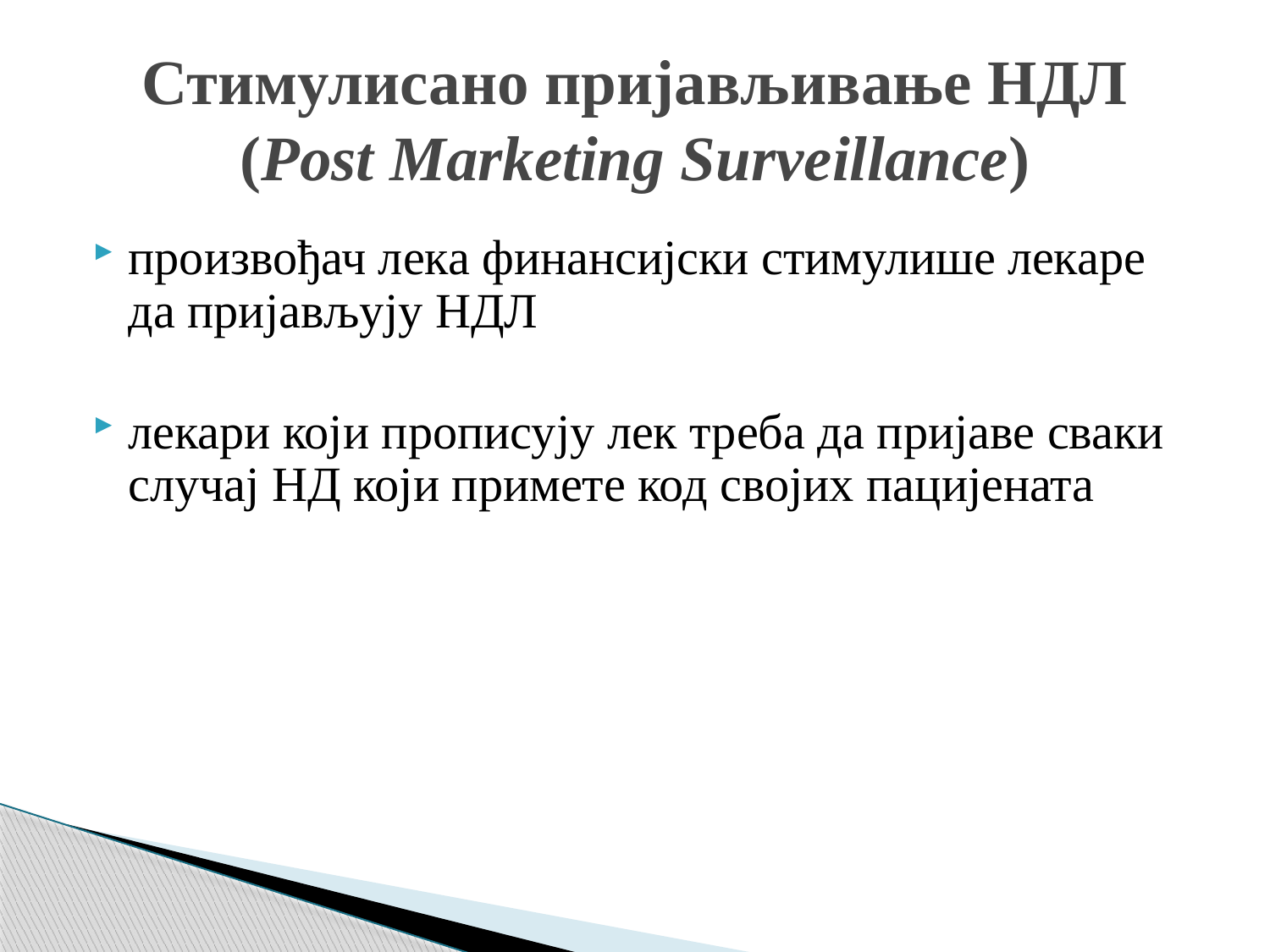

# Стимулисано пријављивање НДЛ (Post Marketing Surveillance)
произвођач лека финансијски стимулише лекаре да пријављују НДЛ

лекари који прописују лек треба да пријаве сваки случај НД који примете код својих пацијената